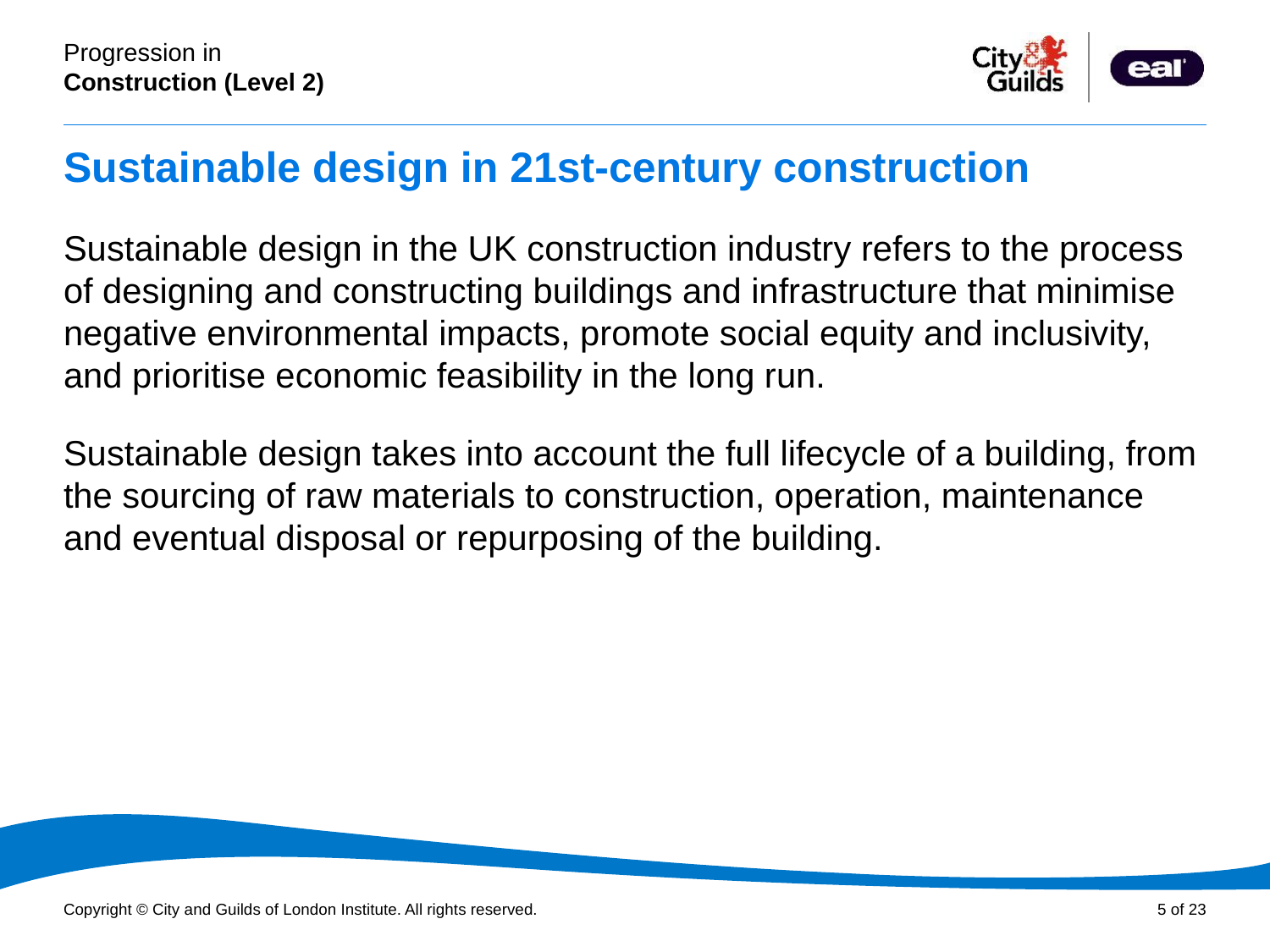

# Sustainable design in 21st-century construction
Sustainable design in the UK construction industry refers to the process of designing and constructing buildings and infrastructure that minimise negative environmental impacts, promote social equity and inclusivity, and prioritise economic feasibility in the long run.
Sustainable design takes into account the full lifecycle of a building, from the sourcing of raw materials to construction, operation, maintenance and eventual disposal or repurposing of the building.